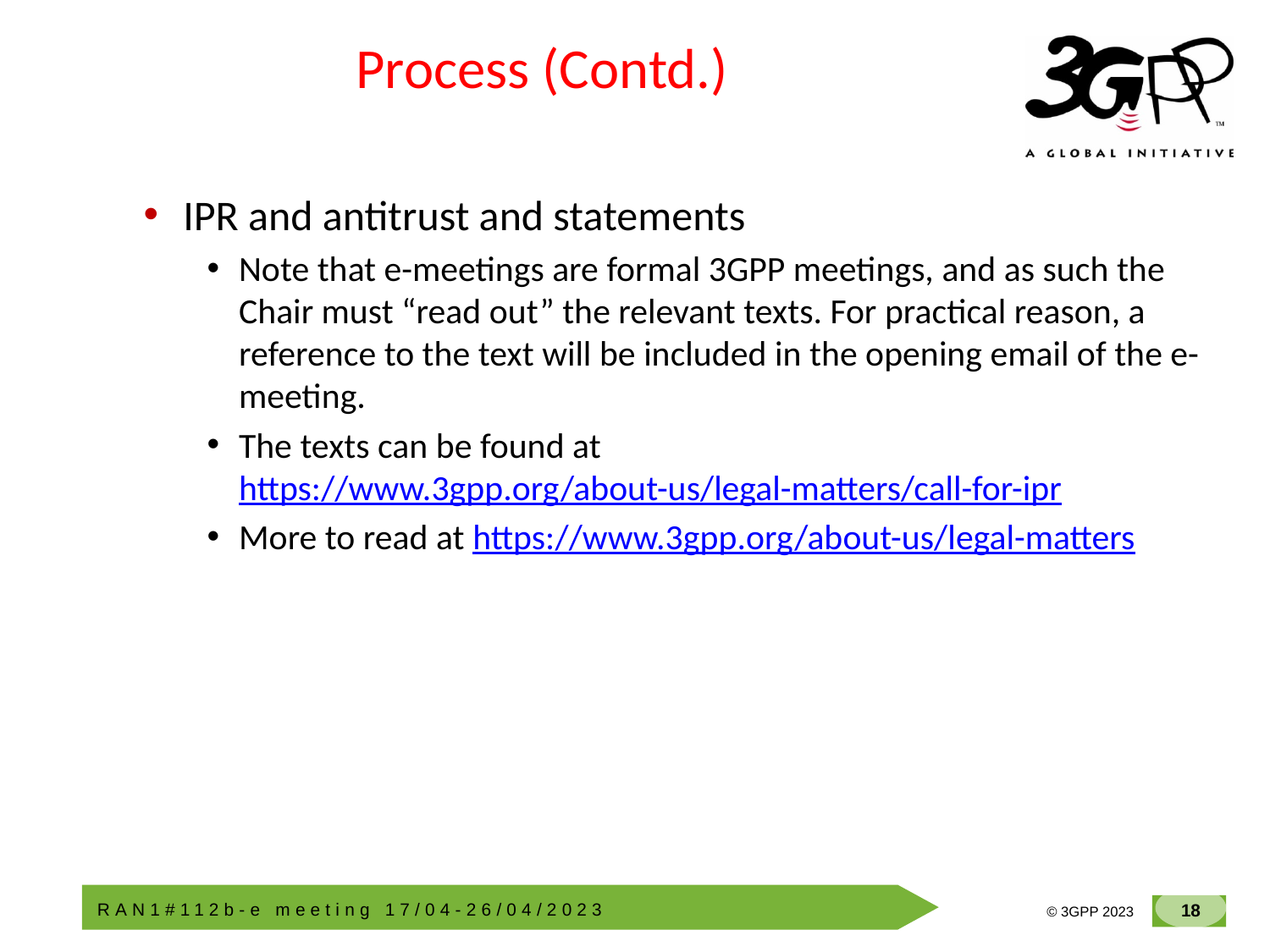

# Process (Contd.)
IPR and antitrust and statements
Note that e-meetings are formal 3GPP meetings, and as such the Chair must “read out” the relevant texts. For practical reason, a reference to the text will be included in the opening email of the e-meeting.
The texts can be found at https://www.3gpp.org/about-us/legal-matters/call-for-ipr
More to read at https://www.3gpp.org/about-us/legal-matters